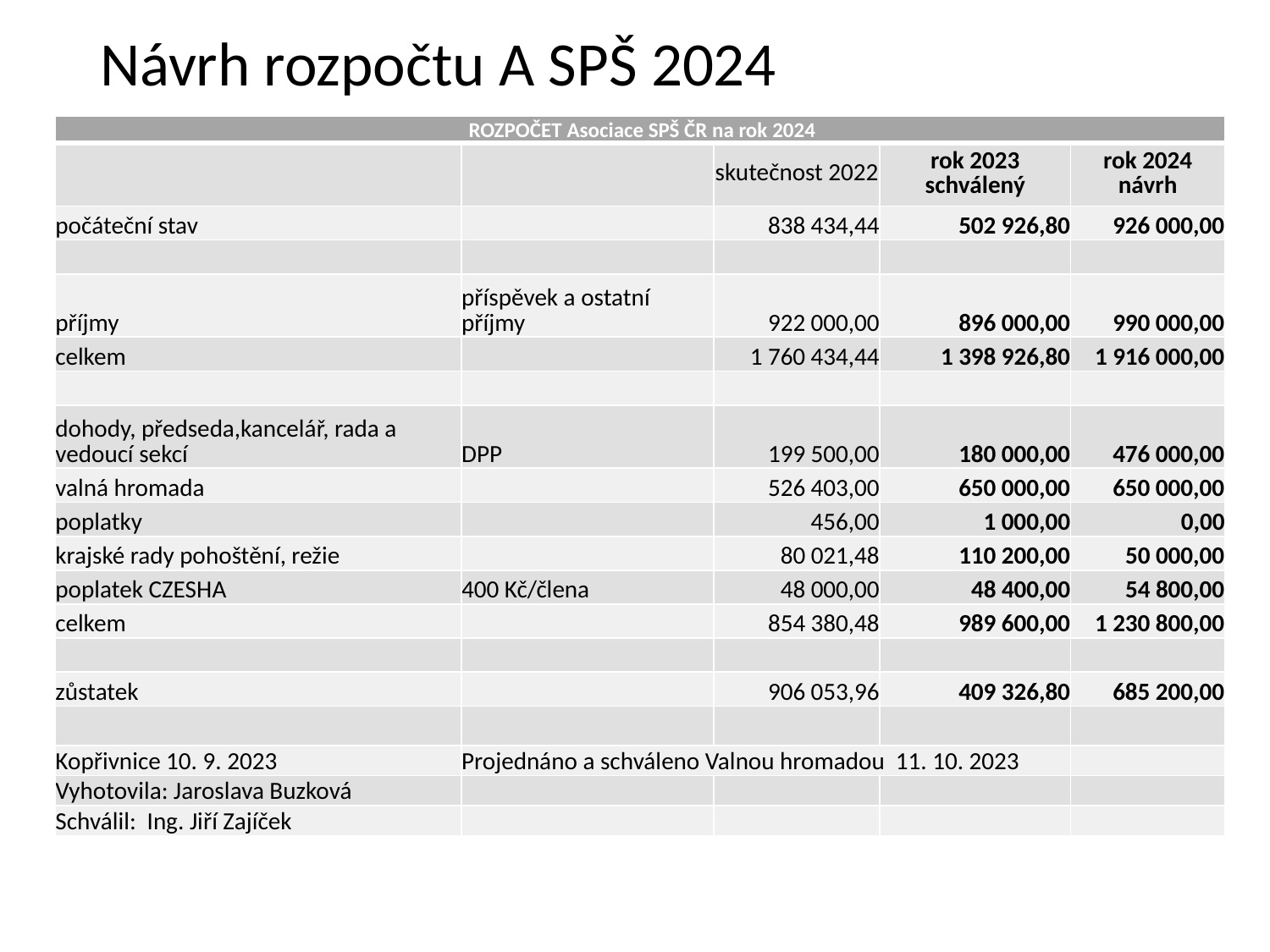

# Návrh rozpočtu A SPŠ 2024
| ROZPOČET Asociace SPŠ ČR na rok 2024 |  |  |  |  |
| --- | --- | --- | --- | --- |
|  |  | skutečnost 2022 | rok 2023 schválený | rok 2024 návrh |
| počáteční stav |  | 838 434,44 | 502 926,80 | 926 000,00 |
|  |  |  |  |  |
| příjmy | příspěvek a ostatní příjmy | 922 000,00 | 896 000,00 | 990 000,00 |
| celkem |  | 1 760 434,44 | 1 398 926,80 | 1 916 000,00 |
|  |  |  |  |  |
| dohody, předseda,kancelář, rada a vedoucí sekcí | DPP | 199 500,00 | 180 000,00 | 476 000,00 |
| valná hromada |  | 526 403,00 | 650 000,00 | 650 000,00 |
| poplatky |  | 456,00 | 1 000,00 | 0,00 |
| krajské rady pohoštění, režie |  | 80 021,48 | 110 200,00 | 50 000,00 |
| poplatek CZESHA | 400 Kč/člena | 48 000,00 | 48 400,00 | 54 800,00 |
| celkem |  | 854 380,48 | 989 600,00 | 1 230 800,00 |
|  |  |  |  |  |
| zůstatek |  | 906 053,96 | 409 326,80 | 685 200,00 |
|  |  |  |  |  |
| Kopřivnice 10. 9. 2023 | Projednáno a schváleno Valnou hromadou 11. 10. 2023 |  |  |  |
| Vyhotovila: Jaroslava Buzková |  |  |  |  |
| Schválil: Ing. Jiří Zajíček |  |  |  |  |